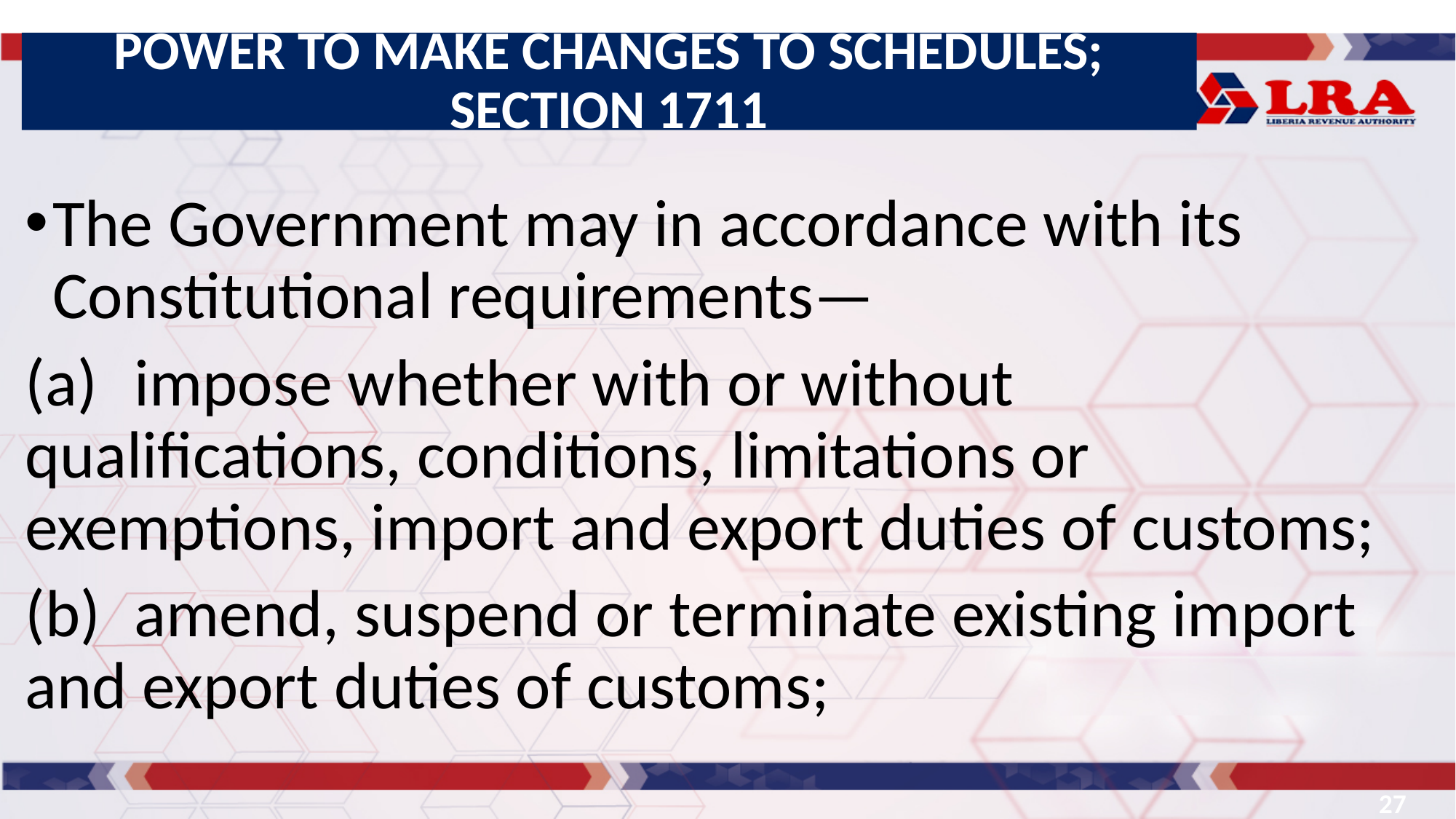

POWER TO MAKE CHANGES TO SCHEDULES; SECTION 1711

The Government may in accordance with its Constitutional requirements—
(a)	impose whether with or without qualifications, conditions, limitations or exemptions, import and export duties of customs;
(b)	amend, suspend or terminate existing import and export duties of customs;

27